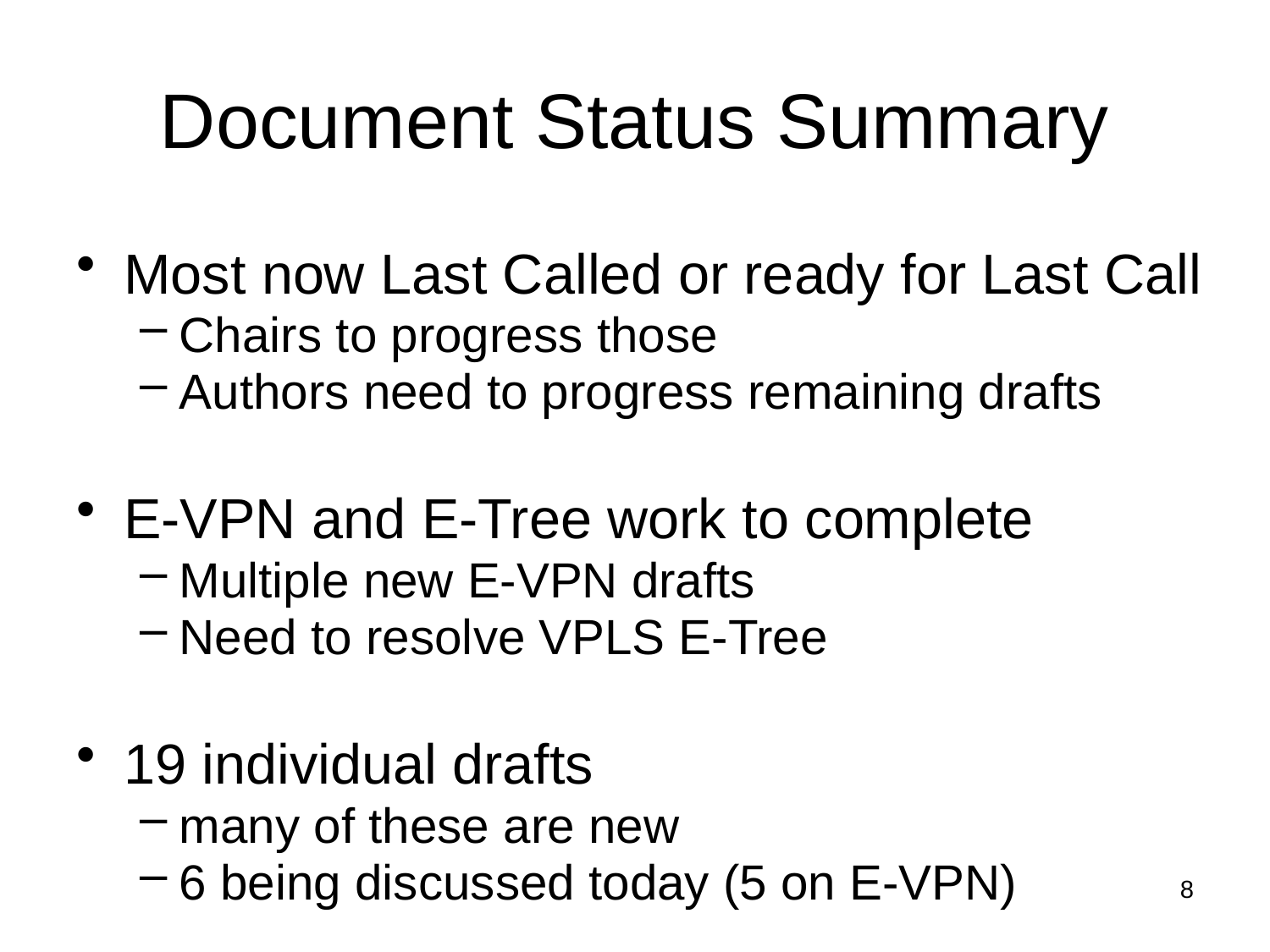

# Document Status Summary

Most now Last Called or ready for Last Call
Chairs to progress those
Authors need to progress remaining drafts

E-VPN and E-Tree work to complete
Multiple new E-VPN drafts
Need to resolve VPLS E-Tree

19 individual drafts
many of these are new
6 being discussed today (5 on E-VPN)

8